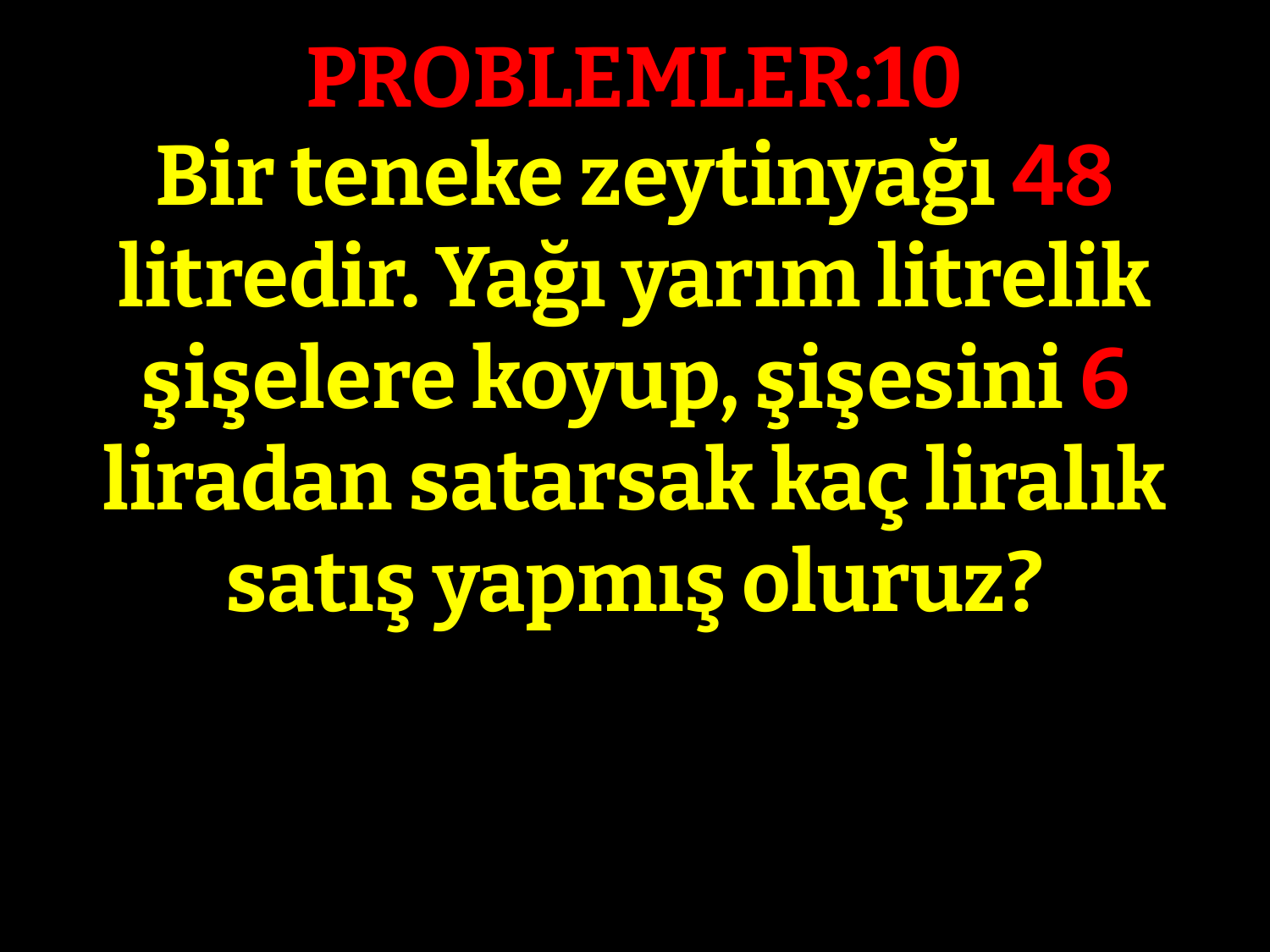

PROBLEMLER:10
Bir teneke zeytinyağı 48 litredir. Yağı yarım litrelik şişelere koyup, şişesini 6 liradan satarsak kaç liralık satış yapmış oluruz?
#